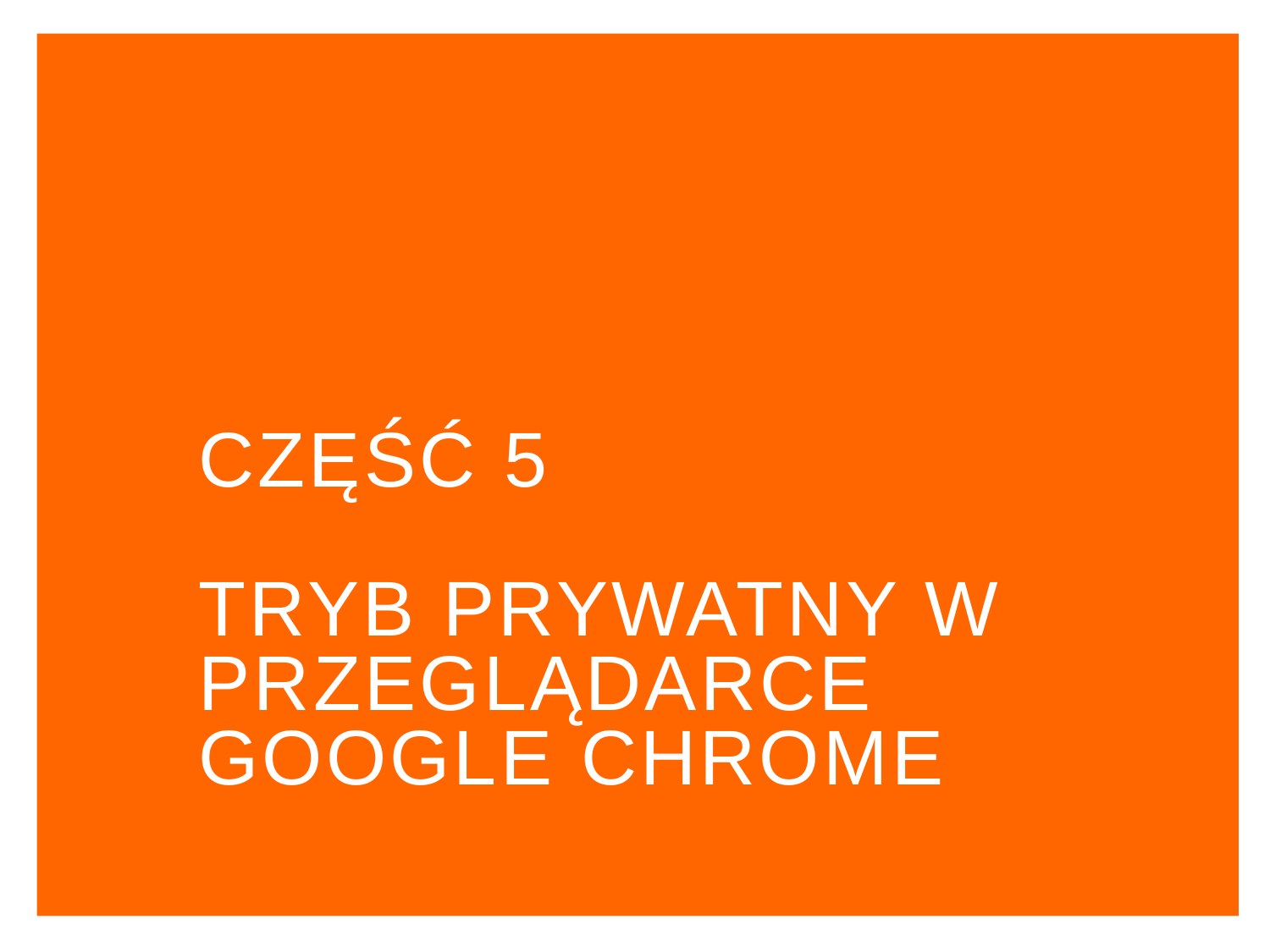

# Część 5 Tryb Prywatny w przeglądarce Google Chrome